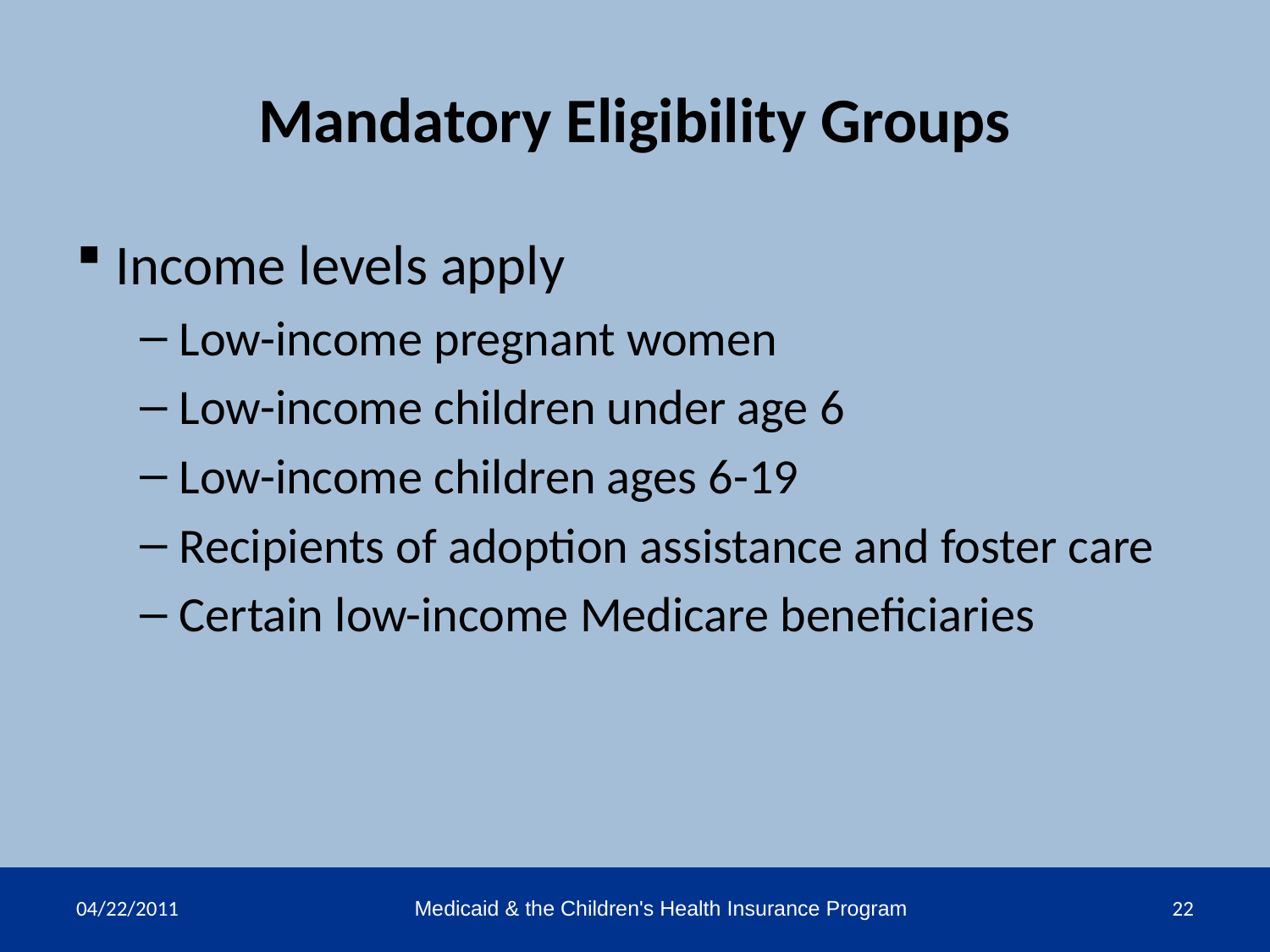

# Mandatory Eligibility Groups
Income levels apply
Low-income pregnant women
Low-income children under age 6
Low-income children ages 6-19
Recipients of adoption assistance and foster care
Certain low-income Medicare beneficiaries

04/22/2011
Medicaid & the Children's Health Insurance Program
22